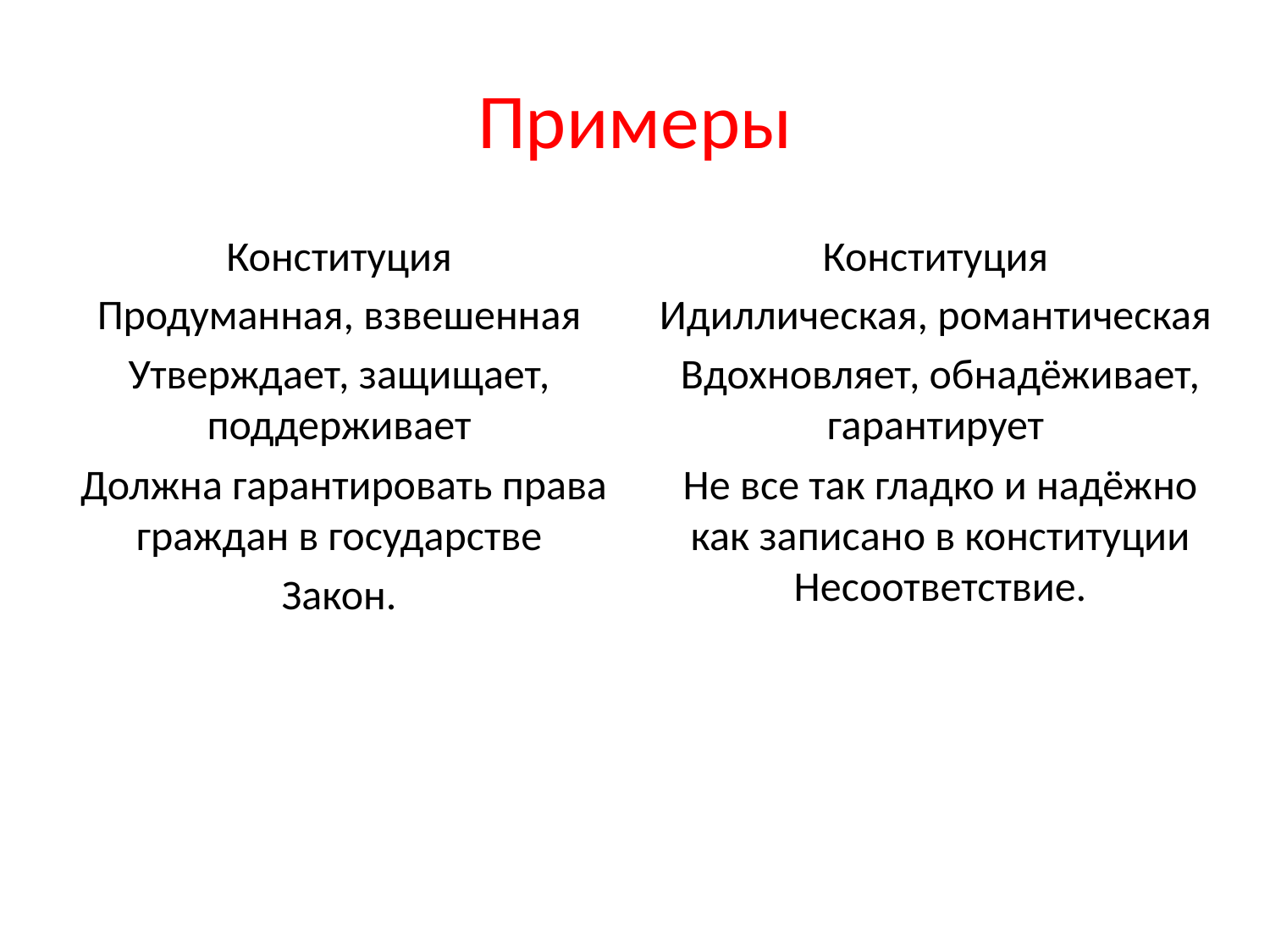

# Примеры
Конституция
Продуманная, взвешенн­ая
Утверждает, защищает, ­ поддерживает
Должна гарантировать права граждан в государстве
Закон.
Конституция
Идиллическая, романти­ческая
Вдохновляет, обнадёжи­вает, гарантирует
Не все так гладко и надёжно как записано в конституции Несоответствие.